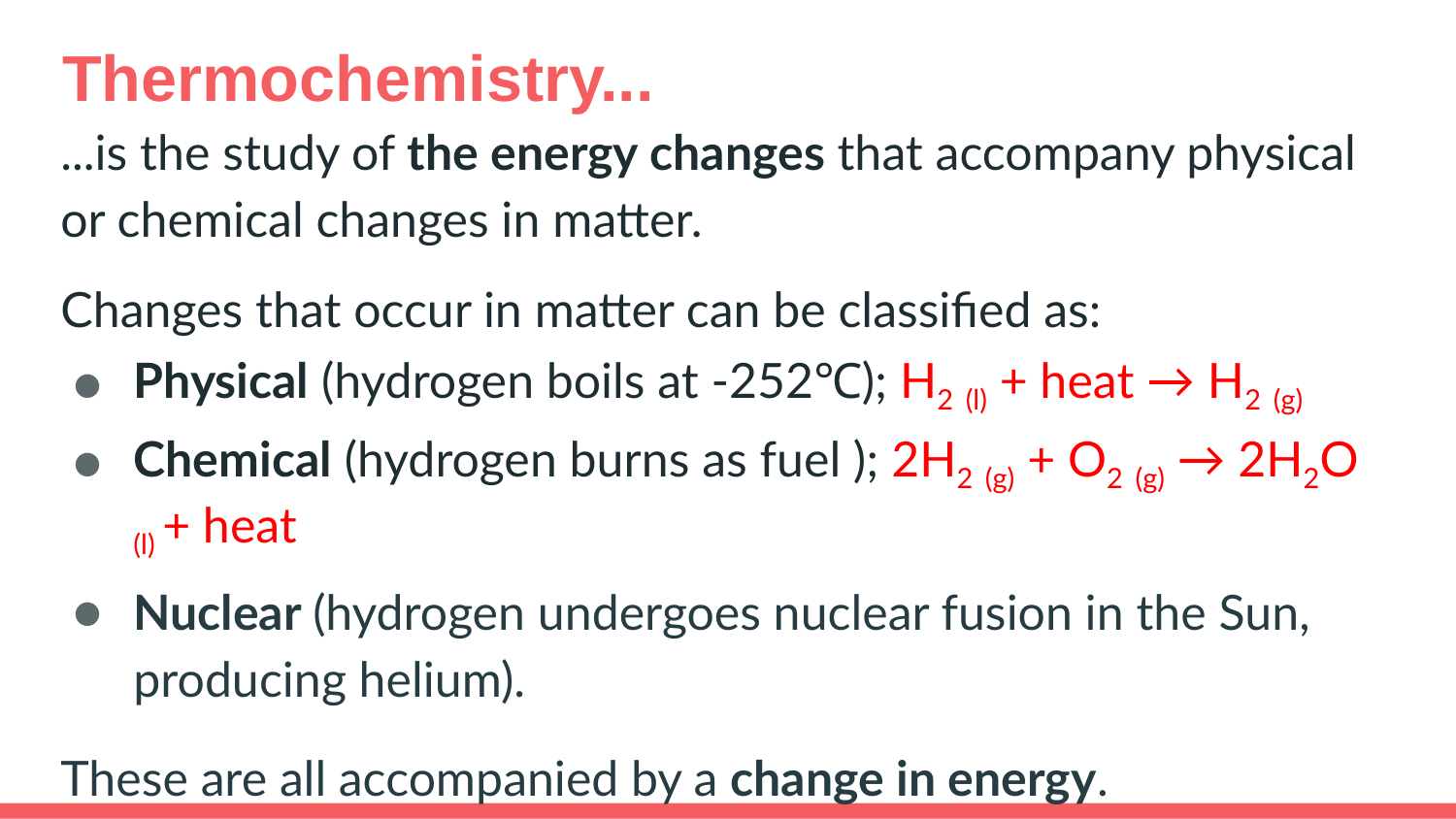

# Thermochemistry...
...is the study of the energy changes that accompany physical or chemical changes in matter.
Changes that occur in matter can be classified as:
Physical (hydrogen boils at -252℃); H2 (l) + heat → H2 (g)
Chemical (hydrogen burns as fuel ); 2H2 (g) + O2 (g) → 2H2O (l) + heat
Nuclear (hydrogen undergoes nuclear fusion in the Sun, producing helium).
These are all accompanied by a change in energy.